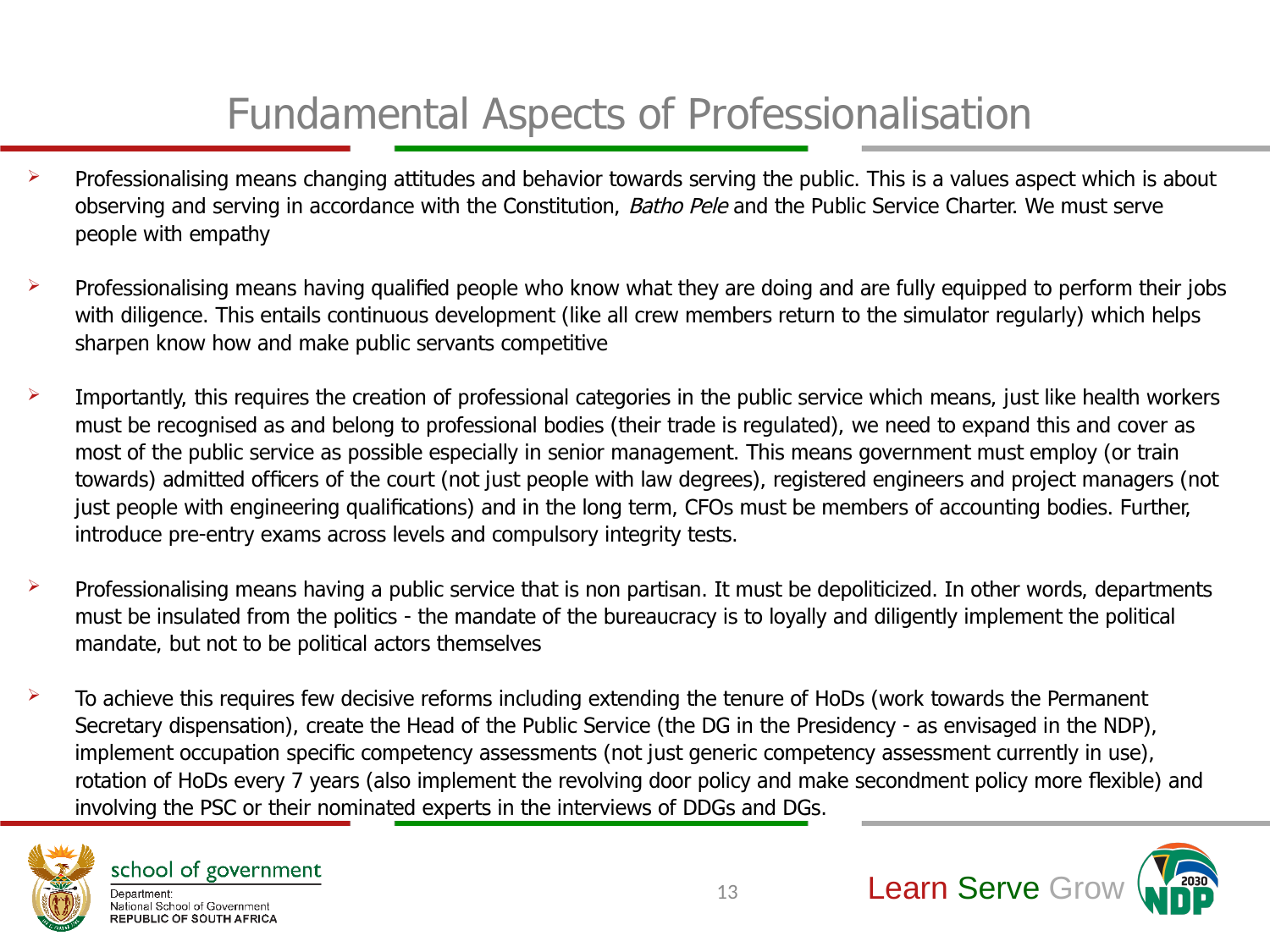

# Fundamental Aspects of Professionalisation
Professionalising means changing attitudes and behavior towards serving the public. This is a values aspect which is about observing and serving in accordance with the Constitution, Batho Pele and the Public Service Charter. We must serve people with empathy

Professionalising means having qualified people who know what they are doing and are fully equipped to perform their jobs with diligence. This entails continuous development (like all crew members return to the simulator regularly) which helps sharpen know how and make public servants competitive

Importantly, this requires the creation of professional categories in the public service which means, just like health workers must be recognised as and belong to professional bodies (their trade is regulated), we need to expand this and cover as most of the public service as possible especially in senior management. This means government must employ (or train towards) admitted officers of the court (not just people with law degrees), registered engineers and project managers (not just people with engineering qualifications) and in the long term, CFOs must be members of accounting bodies. Further, introduce pre-entry exams across levels and compulsory integrity tests.

Professionalising means having a public service that is non partisan. It must be depoliticized. In other words, departments must be insulated from the politics - the mandate of the bureaucracy is to loyally and diligently implement the political mandate, but not to be political actors themselves

To achieve this requires few decisive reforms including extending the tenure of HoDs (work towards the Permanent Secretary dispensation), create the Head of the Public Service (the DG in the Presidency - as envisaged in the NDP), implement occupation specific competency assessments (not just generic competency assessment currently in use), rotation of HoDs every 7 years (also implement the revolving door policy and make secondment policy more flexible) and involving the PSC or their nominated experts in the interviews of DDGs and DGs.
13